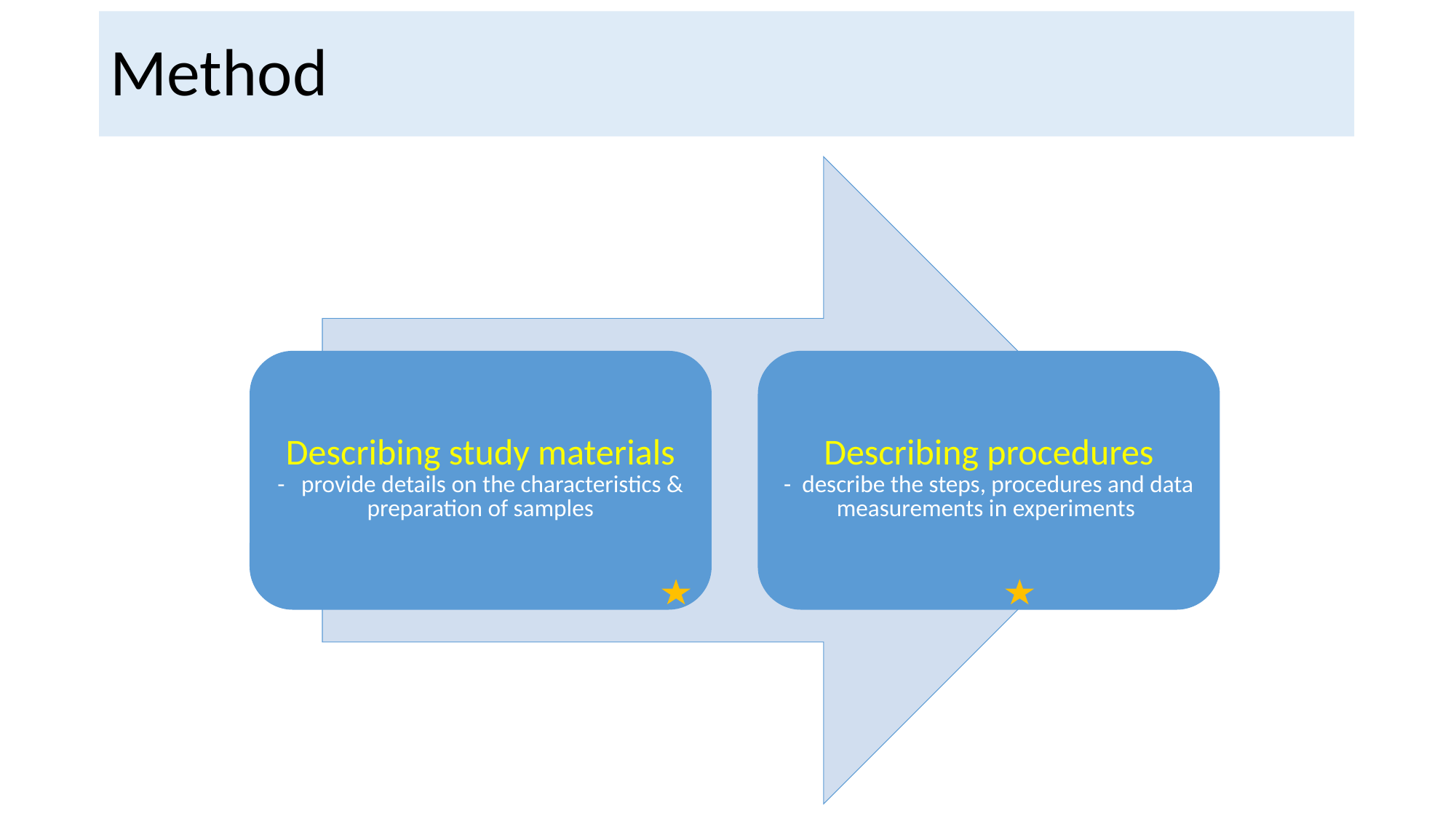

# Method
Describing study materials
-   provide details on the characteristics & preparation of samples
Describing procedures
-  describe the steps, procedures and data measurements in experiments